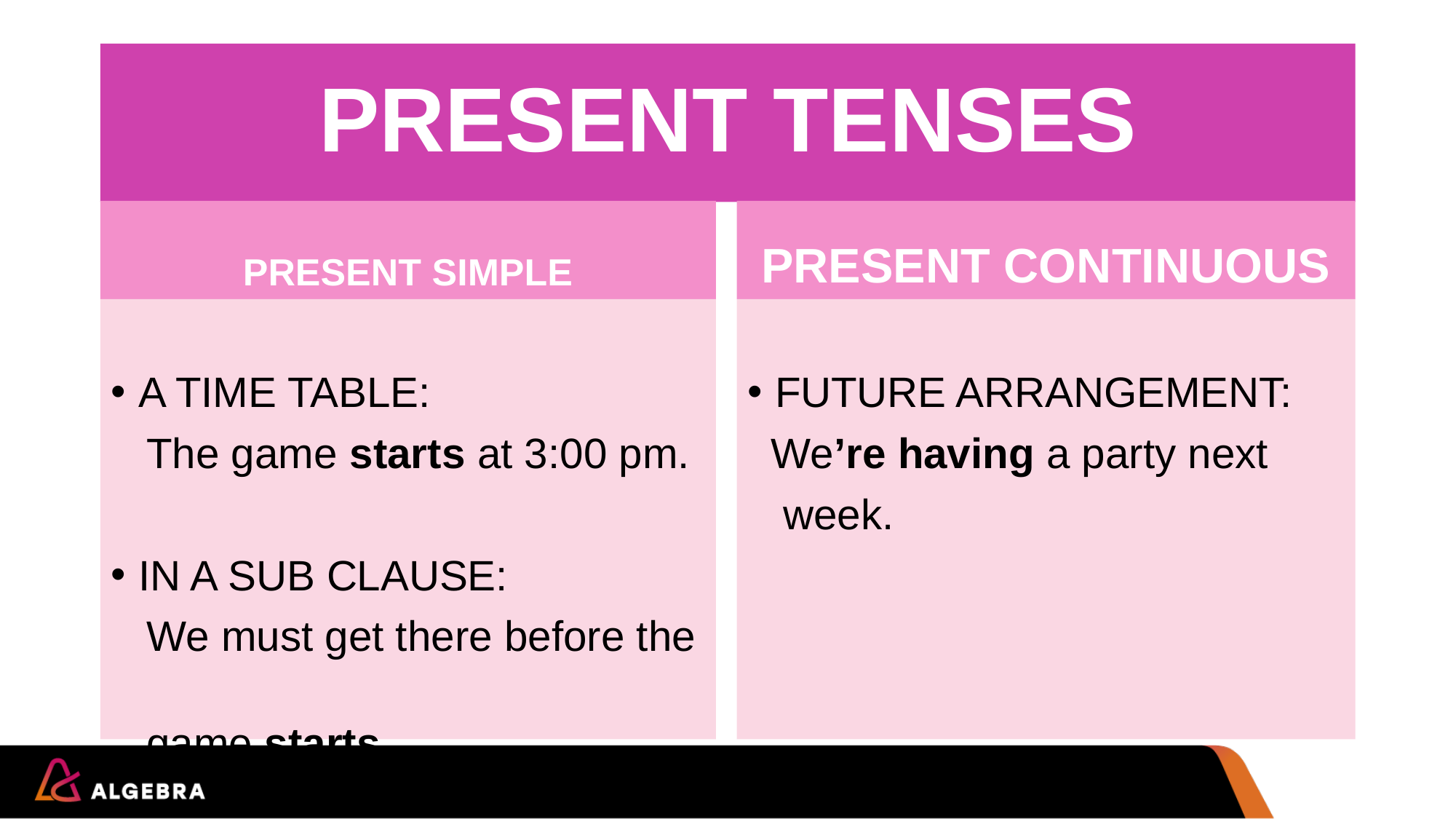

# PRESENT TENSES

PRESENT SIMPLE
PRESENT CONTINUOUS

A TIME TABLE:
   The game starts at 3:00 pm.

IN A SUB CLAUSE:
   We must get there before the
   game starts.

FUTURE ARRANGEMENT:
  We’re having a party next
   week.